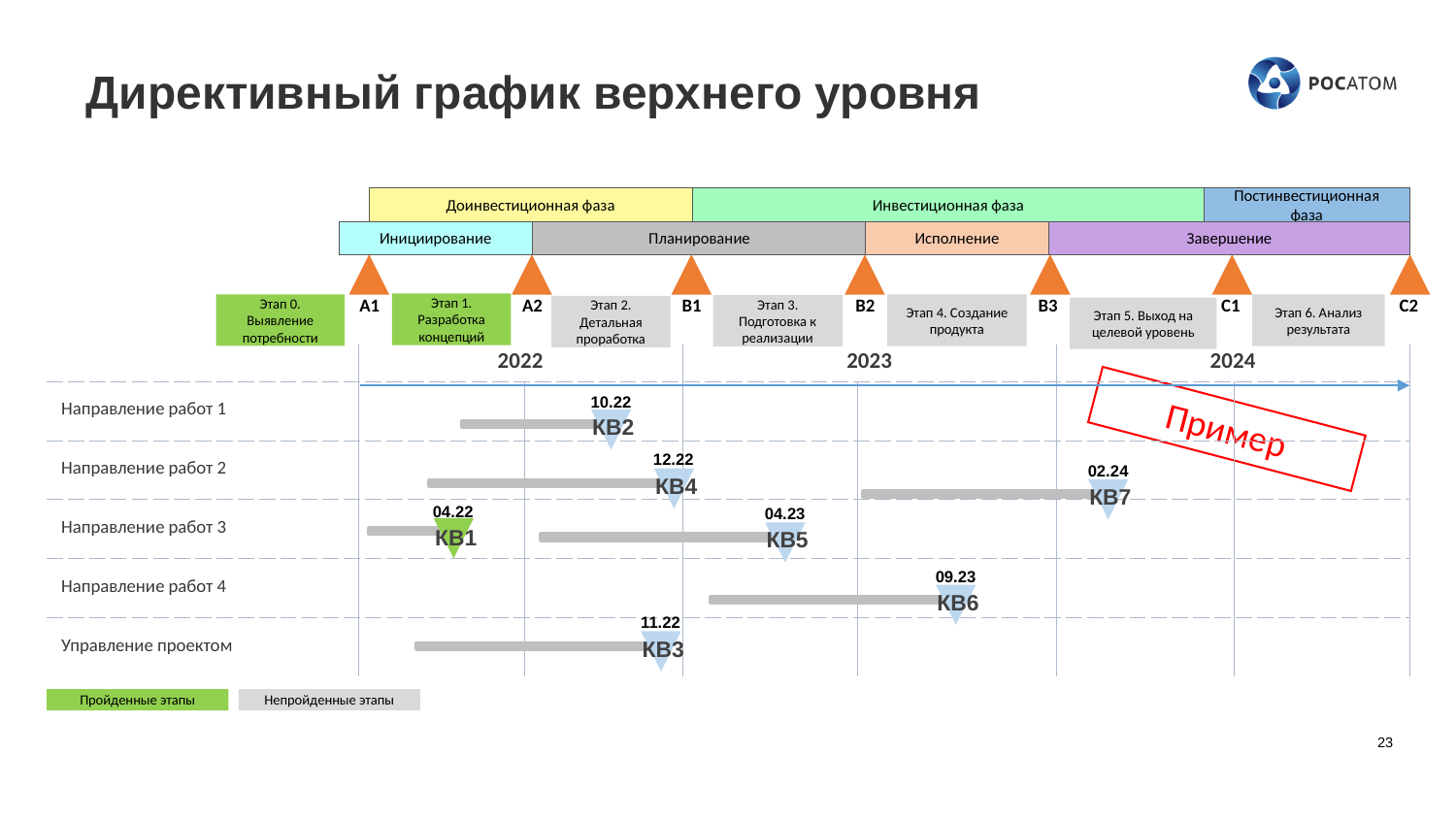

# Директивный график верхнего уровня
Постинвестиционная фаза
Доинвестиционная фаза
Инвестиционная фаза

Инициирование
Планирование
Исполнение
Завершение

А1
А2
B1
B2
B3
C1
C2
Этап 1. Разработка концепций
Этап 0. Выявление потребности
Этап 4. Создание продукта
Этап 6. Анализ результата
Этап 3. Подготовка к реализации
Этап 2. Детальная проработка
Этап 5. Выход на целевой уровень
|  | 2022 |  | 2023 |  | 2024 |  |
| --- | --- | --- | --- | --- | --- | --- |
| Направление работ 1 |  |  |  |  |  |  |
| Направление работ 2 |  |  |  |  |  |  |
| Направление работ 3 |  |  |  |  |  |  |
| Направление работ 4 |  |  |  |  |  |  |
| Управление проектом |  |  |  |  |  |  |
10.22
Пример
КВ2

12.22
02.24
КВ4

КВ7

04.22
04.23
КВ1

КВ5

09.23
КВ6

11.22
КВ3

Пройденные этапы
Непройденные этапы